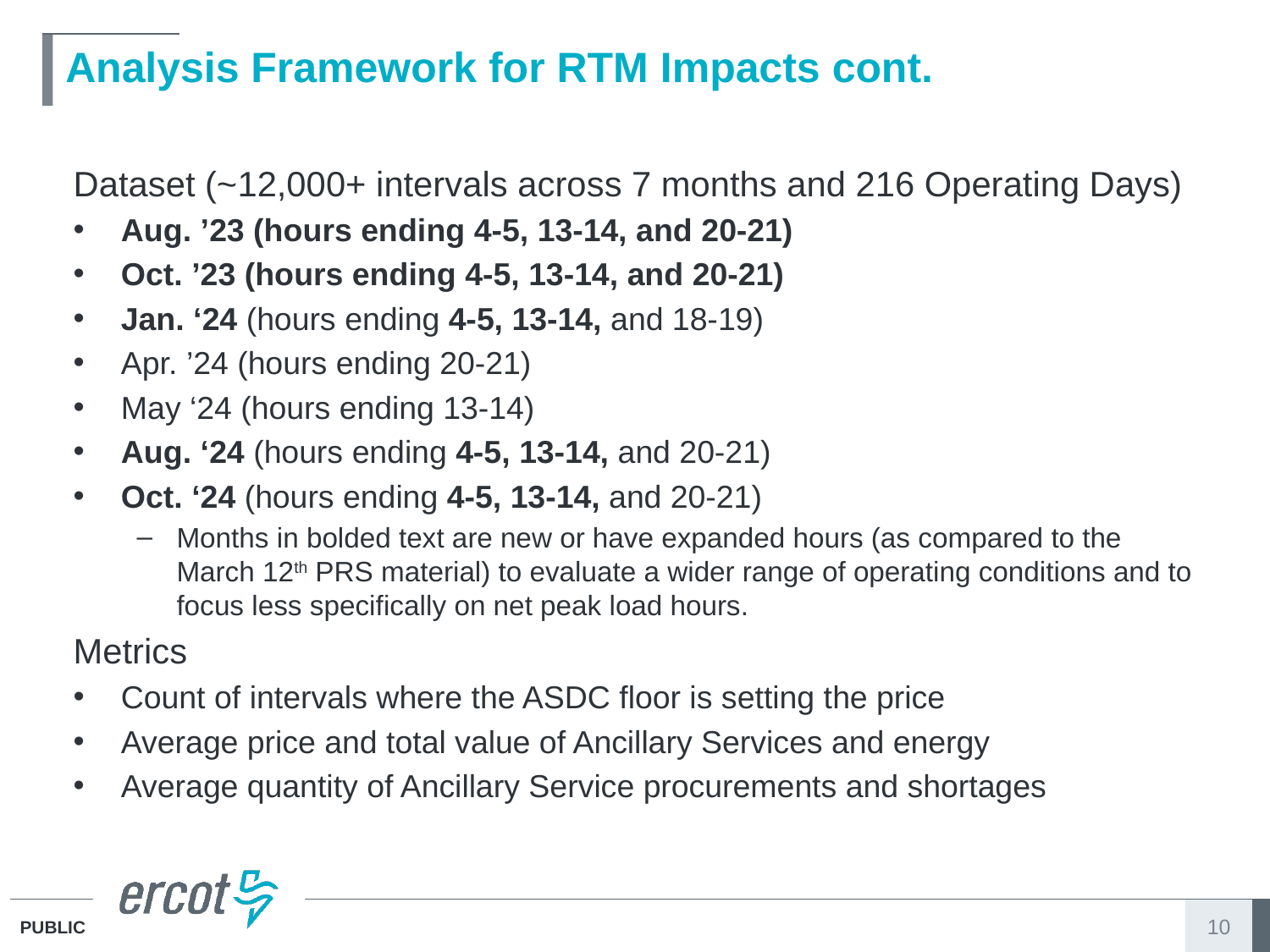

# Analysis Framework for RTM Impacts cont.
Dataset (~12,000+ intervals across 7 months and 216 Operating Days)
Aug. ’23 (hours ending 4-5, 13-14, and 20-21)
Oct. ’23 (hours ending 4-5, 13-14, and 20-21)
Jan. ‘24 (hours ending 4-5, 13-14, and 18-19)
Apr. ’24 (hours ending 20-21)
May ‘24 (hours ending 13-14)
Aug. ‘24 (hours ending 4-5, 13-14, and 20-21)
Oct. ‘24 (hours ending 4-5, 13-14, and 20-21)
Months in bolded text are new or have expanded hours (as compared to the March 12th PRS material) to evaluate a wider range of operating conditions and to focus less specifically on net peak load hours.
Metrics
Count of intervals where the ASDC floor is setting the price
Average price and total value of Ancillary Services and energy
Average quantity of Ancillary Service procurements and shortages
10